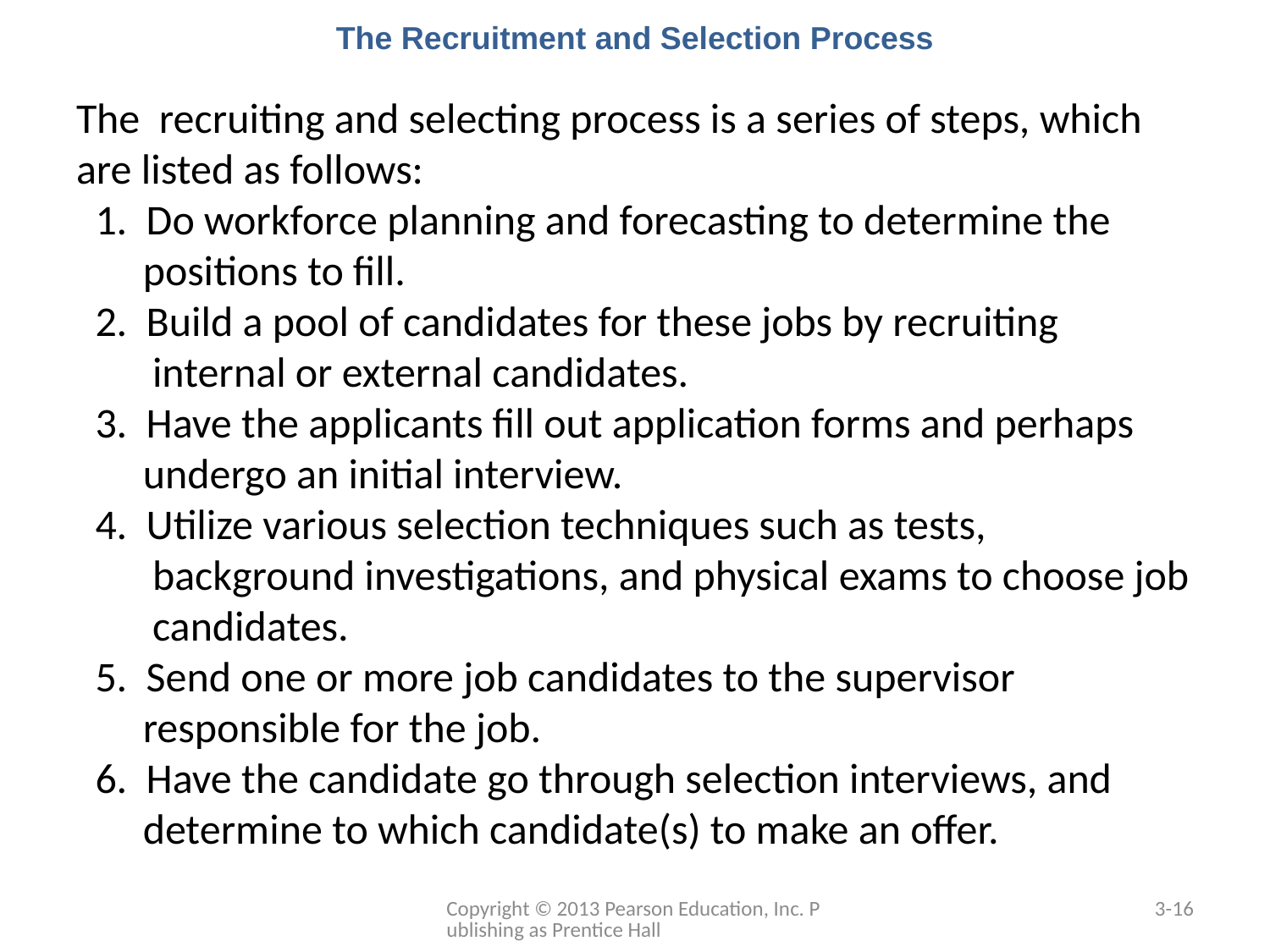

# The Recruitment and Selection Process
The  recruiting and selecting process is a series of steps, which are listed as follows:
  1.  Do workforce planning and forecasting to determine the
       positions to fill.
  2.  Build a pool of candidates for these jobs by recruiting
        internal or external candidates.
  3.  Have the applicants fill out application forms and perhaps
       undergo an initial interview.
  4.  Utilize various selection techniques such as tests,
        background investigations, and physical exams to choose job
        candidates.
  5.  Send one or more job candidates to the supervisor
       responsible for the job.
  6.  Have the candidate go through selection interviews, and
       determine to which candidate(s) to make an offer.

Copyright © 2013 Pearson Education, Inc. Publishing as Prentice Hall
3-16